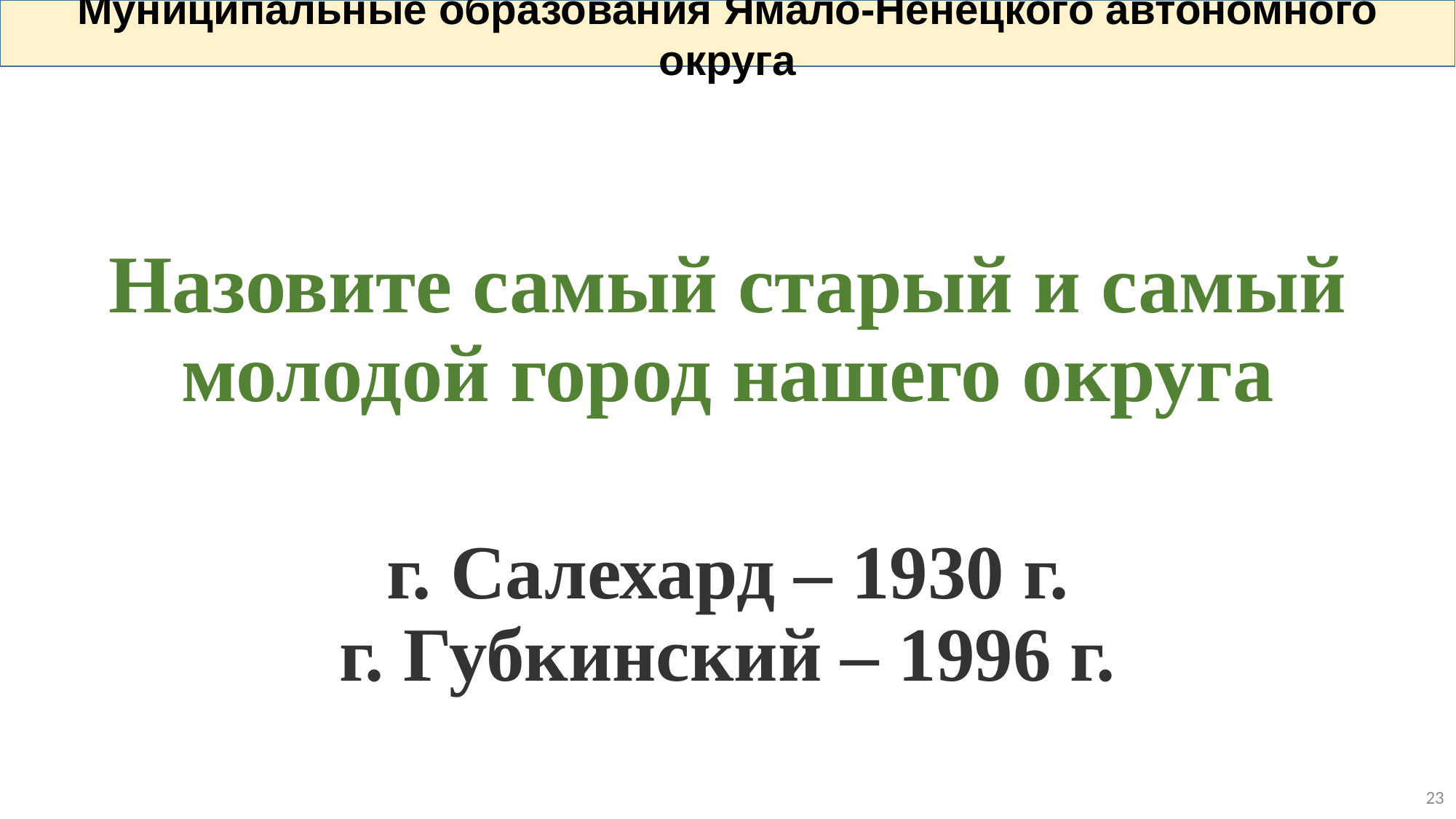

Муниципальные образования Ямало-Ненецкого автономного округа
Назовите самый старый и самый молодой город нашего округа
г. Салехард – 1930 г.
г. Губкинский – 1996 г.
23